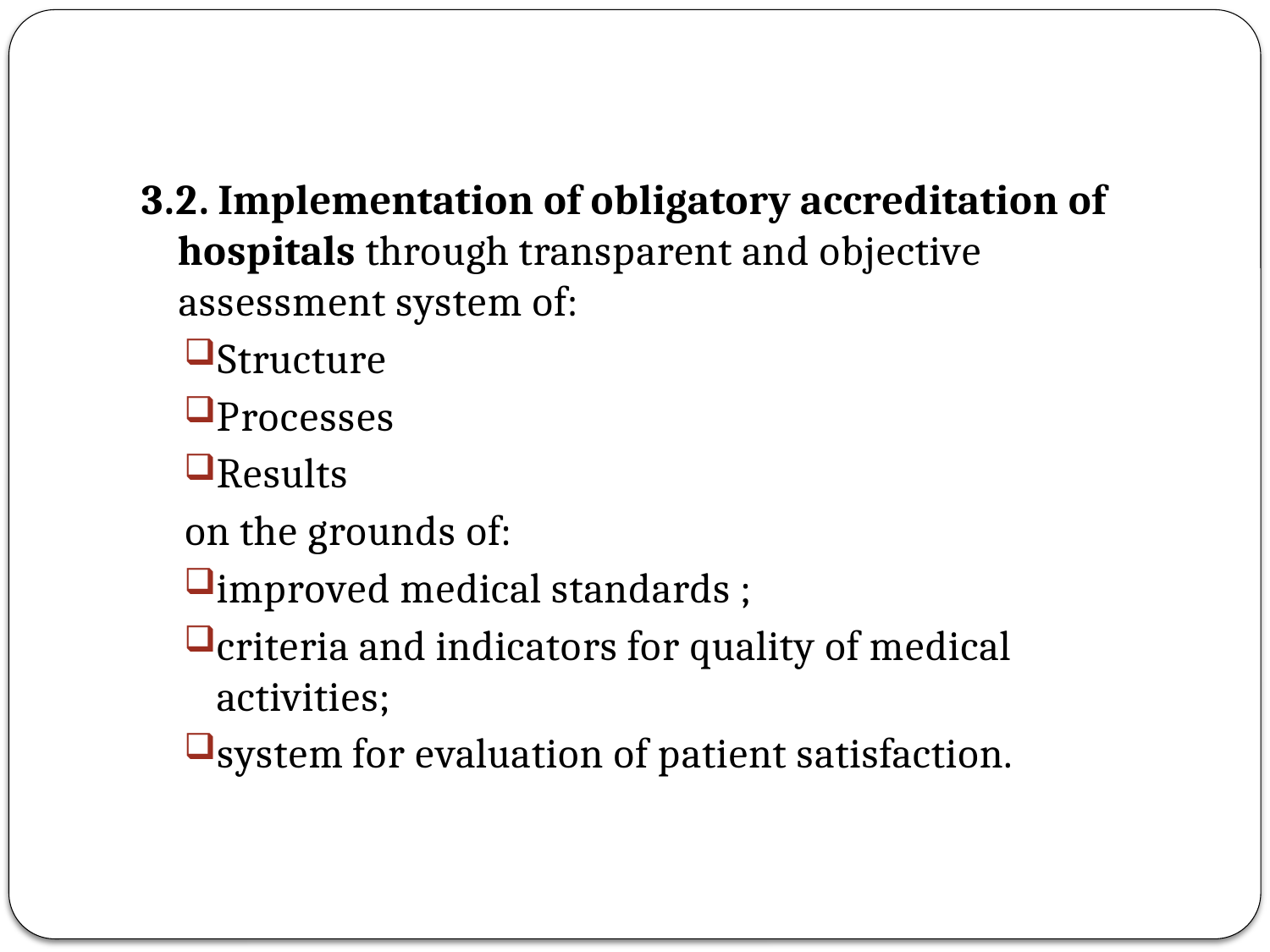

3.2. Implementation of obligatory accreditation of hospitals through transparent and objective assessment system of:
Structure
Processes
Results
on the grounds of:
improved medical standards ;
criteria and indicators for quality of medical activities;
system for evaluation of patient satisfaction.